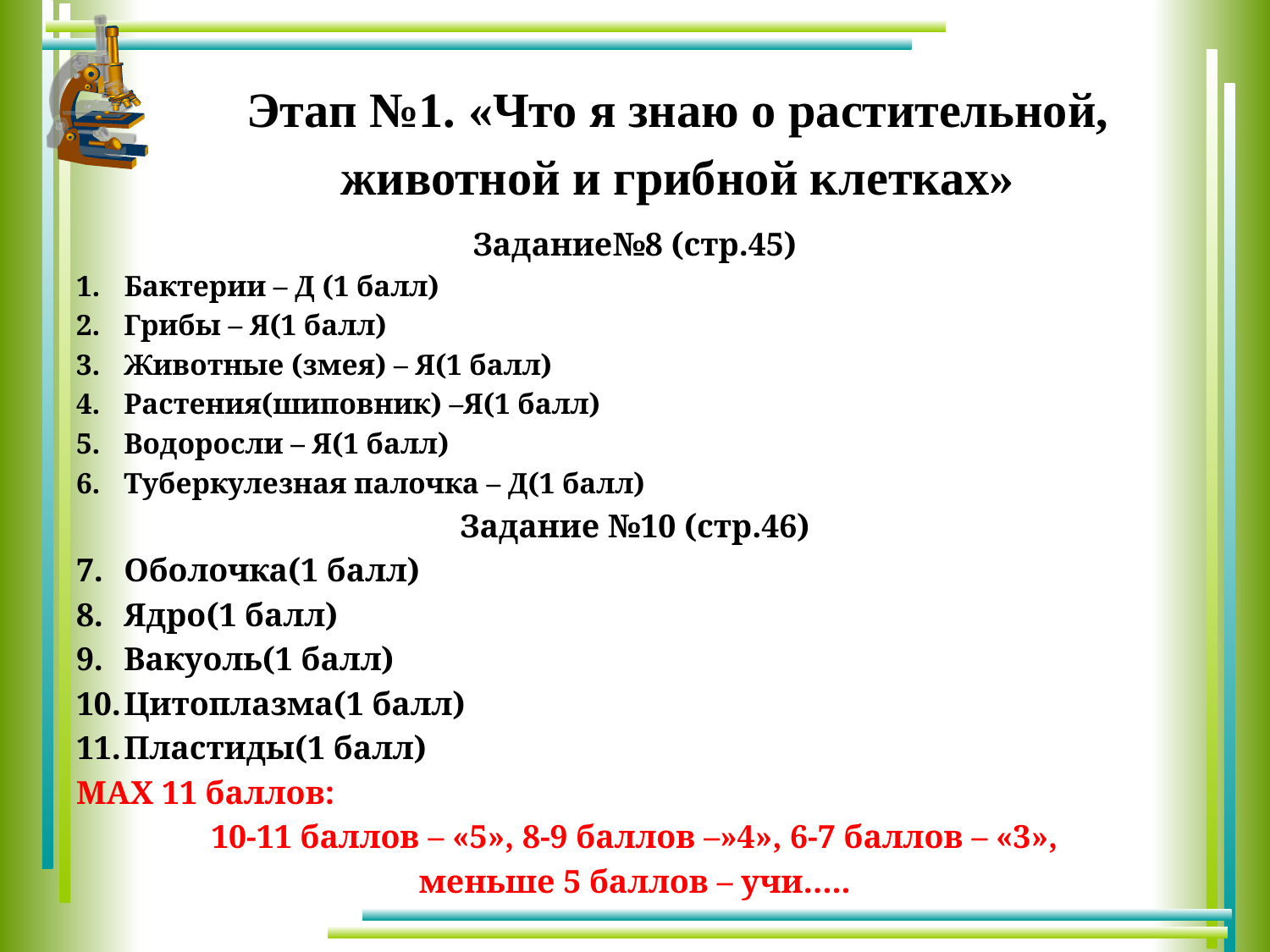

# Этап №1. «Что я знаю о растительной, животной и грибной клетках»
Задание№8 (стр.45)
Бактерии – Д (1 балл)
Грибы – Я(1 балл)
Животные (змея) – Я(1 балл)
Растения(шиповник) –Я(1 балл)
Водоросли – Я(1 балл)
Туберкулезная палочка – Д(1 балл)
Задание №10 (стр.46)
Оболочка(1 балл)
Ядро(1 балл)
Вакуоль(1 балл)
Цитоплазма(1 балл)
Пластиды(1 балл)
МАХ 11 баллов:
 10-11 баллов – «5», 8-9 баллов –»4», 6-7 баллов – «3»,
меньше 5 баллов – учи…..